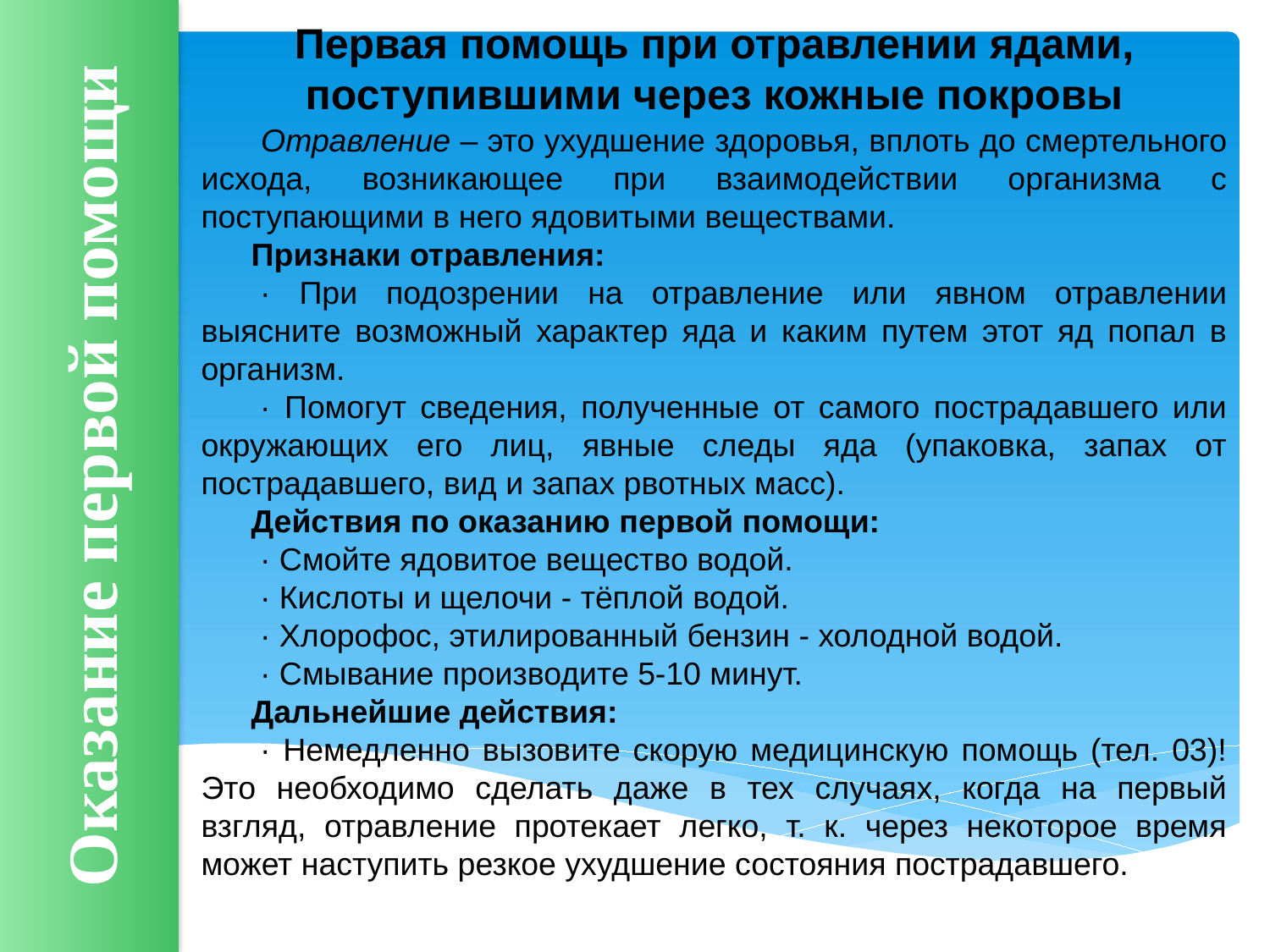

Первая помощь при отравлении ядами, поступившими через кожные покровы

 Отравление – это ухудшение здоровья, вплоть до смертельного исхода, возникающее при взаимодействии организма с поступающими в него ядовитыми веществами.
Признаки отравления:
 · При подозрении на отравление или явном отравлении выясните возможный характер яда и каким путем этот яд попал в организм.
 · Помогут сведения, полученные от самого пострадавшего или окружающих его лиц, явные следы яда (упаковка, запах от пострадавшего, вид и запах рвотных масс).
Действия по оказанию первой помощи:
 · Смойте ядовитое вещество водой.
 · Кислоты и щелочи - тёплой водой.
 · Хлорофос, этилированный бензин - холодной водой.
 · Смывание производите 5-10 минут.
Дальнейшие действия:
 · Немедленно вызовите скорую медицинскую помощь (тел. 03)! Это необходимо сделать даже в тех случаях, когда на первый взгляд, отравление протекает легко, т. к. через некоторое время может наступить резкое ухудшение состояния пострадавшего.
Оказание первой помощи